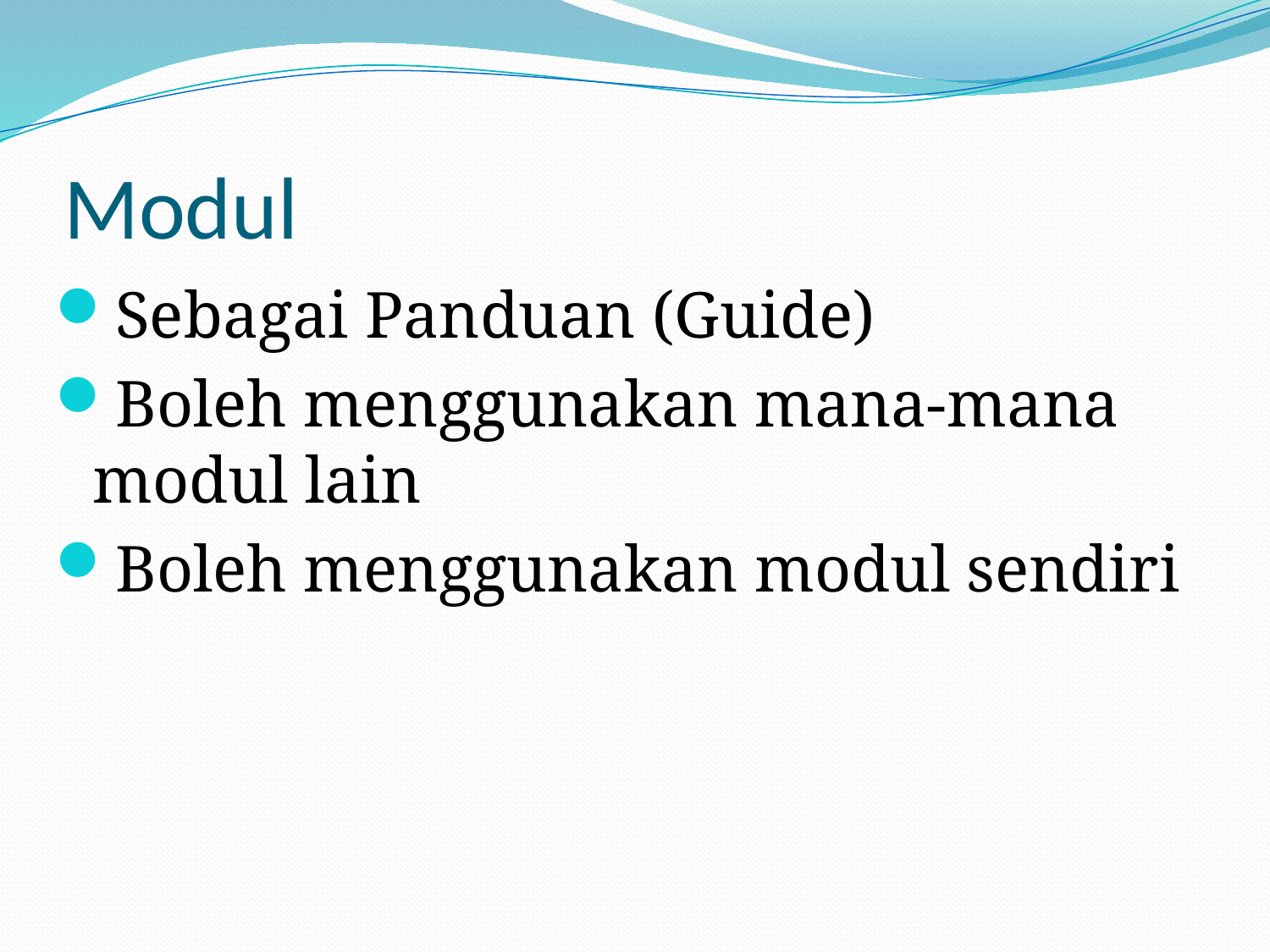

# Modul
Sebagai Panduan (Guide)
Boleh menggunakan mana-mana modul lain
Boleh menggunakan modul sendiri